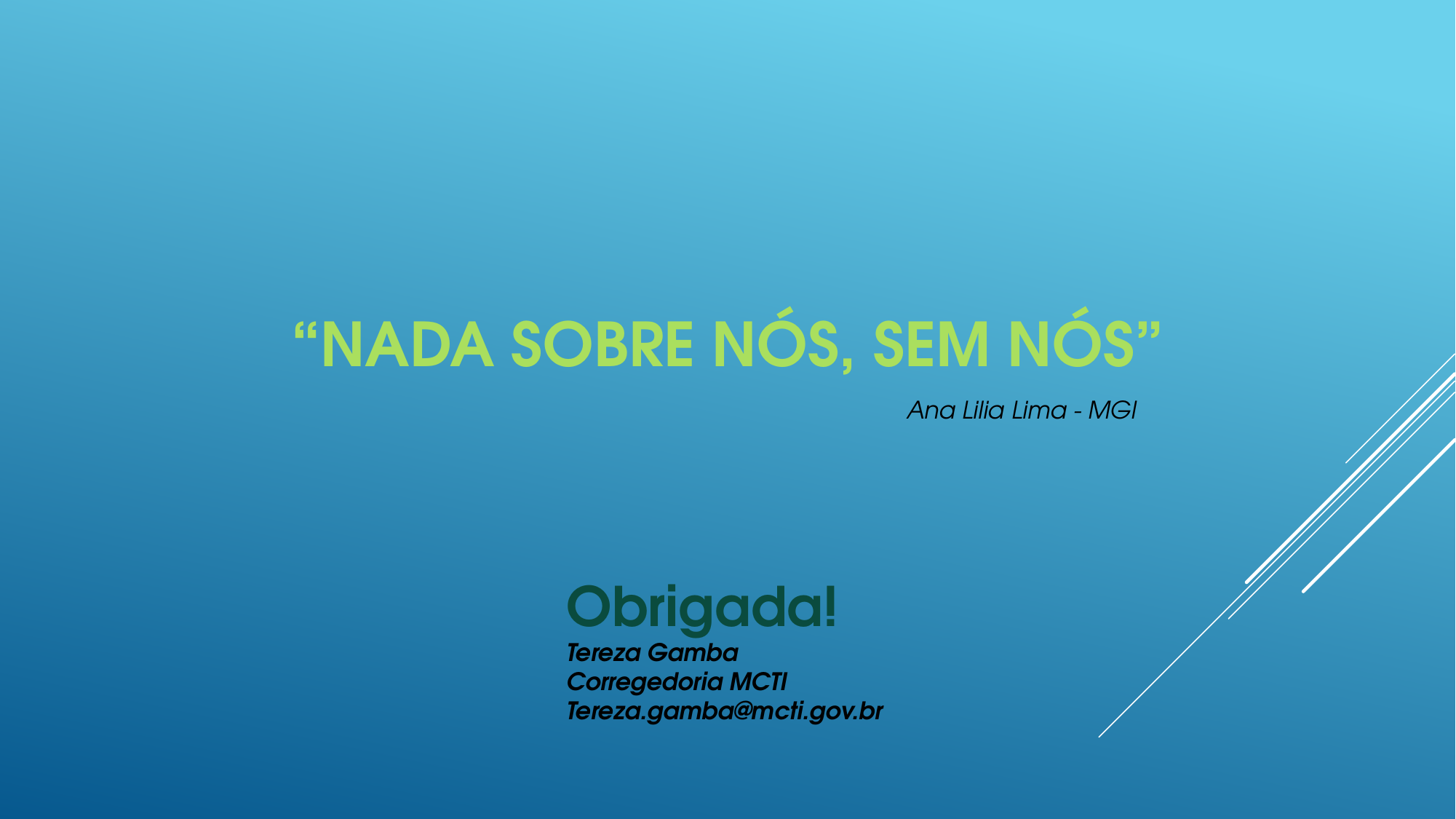

# “Nada sobre nós, sem nós”
Ana Lilia Lima - MGI
Obrigada!
Tereza Gamba
Corregedoria MCTI
Tereza.gamba@mcti.gov.br